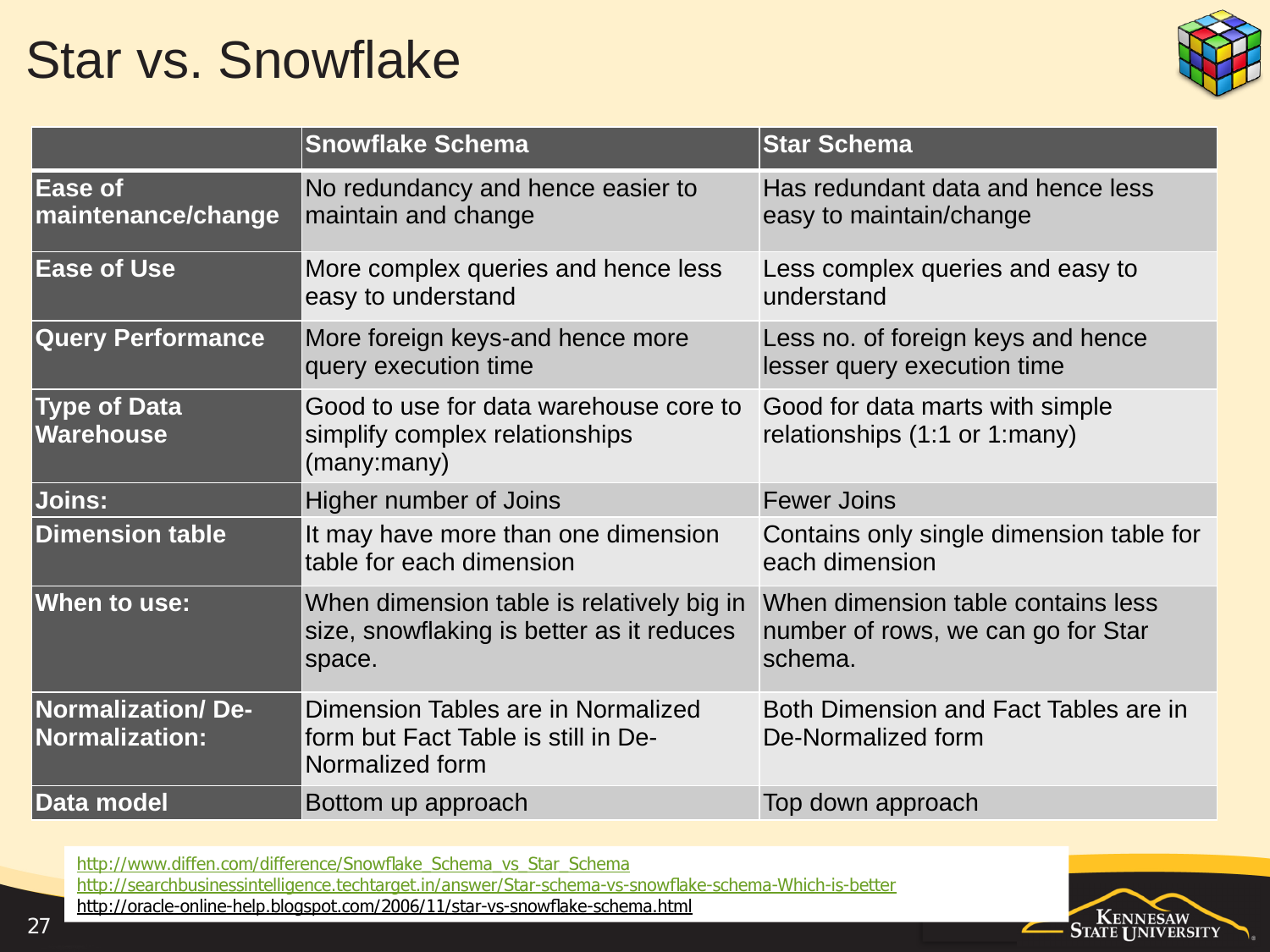

# Star vs. Snowflake
|  | Snowflake Schema | Star Schema |
| --- | --- | --- |
| Ease of maintenance/change | No redundancy and hence easier to maintain and change | Has redundant data and hence less easy to maintain/change |
| Ease of Use | More complex queries and hence less easy to understand | Less complex queries and easy to understand |
| Query Performance | More foreign keys-and hence more query execution time | Less no. of foreign keys and hence lesser query execution time |
| Type of Data Warehouse | Good to use for data warehouse core to simplify complex relationships (many:many) | Good for data marts with simple relationships (1:1 or 1:many) |
| Joins: | Higher number of Joins | Fewer Joins |
| Dimension table | It may have more than one dimension table for each dimension | Contains only single dimension table for each dimension |
| When to use: | When dimension table is relatively big in size, snowflaking is better as it reduces space. | When dimension table contains less number of rows, we can go for Star schema. |
| Normalization/ De-Normalization: | Dimension Tables are in Normalized form but Fact Table is still in De-Normalized form | Both Dimension and Fact Tables are in De-Normalized form |
| Data model | Bottom up approach | Top down approach |
http://www.diffen.com/difference/Snowflake_Schema_vs_Star_Schema
http://searchbusinessintelligence.techtarget.in/answer/Star-schema-vs-snowflake-schema-Which-is-better
http://oracle-online-help.blogspot.com/2006/11/star-vs-snowflake-schema.html
27